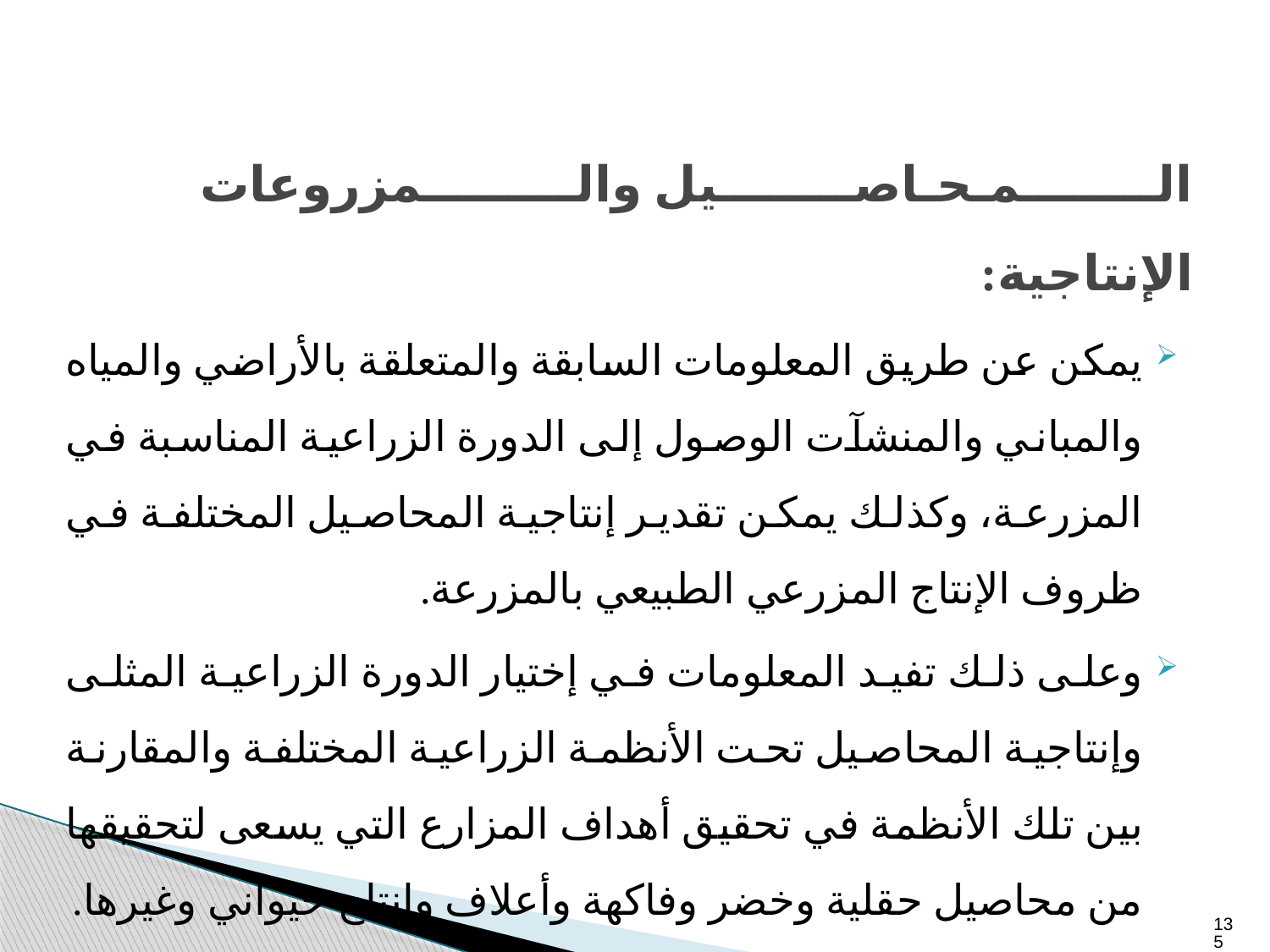

الــــــــمـحـاصــــــــيل والـــــــــمزروعات الإنتاجية:
يمكن عن طريق المعلومات السابقة والمتعلقة بالأراضي والمياه والمباني والمنشآت الوصول إلى الدورة الزراعية المناسبة في المزرعة، وكذلك يمكن تقدير إنتاجية المحاصيل المختلفة في ظروف الإنتاج المزرعي الطبيعي بالمزرعة.
وعلى ذلك تفيد المعلومات في إختيار الدورة الزراعية المثلى وإنتاجية المحاصيل تحت الأنظمة الزراعية المختلفة والمقارنة بين تلك الأنظمة في تحقيق أهداف المزارع التي يسعى لتحقيقها من محاصيل حقلية وخضر وفاكهة وأعلاف وإنتاج حيواني وغيرها.
135